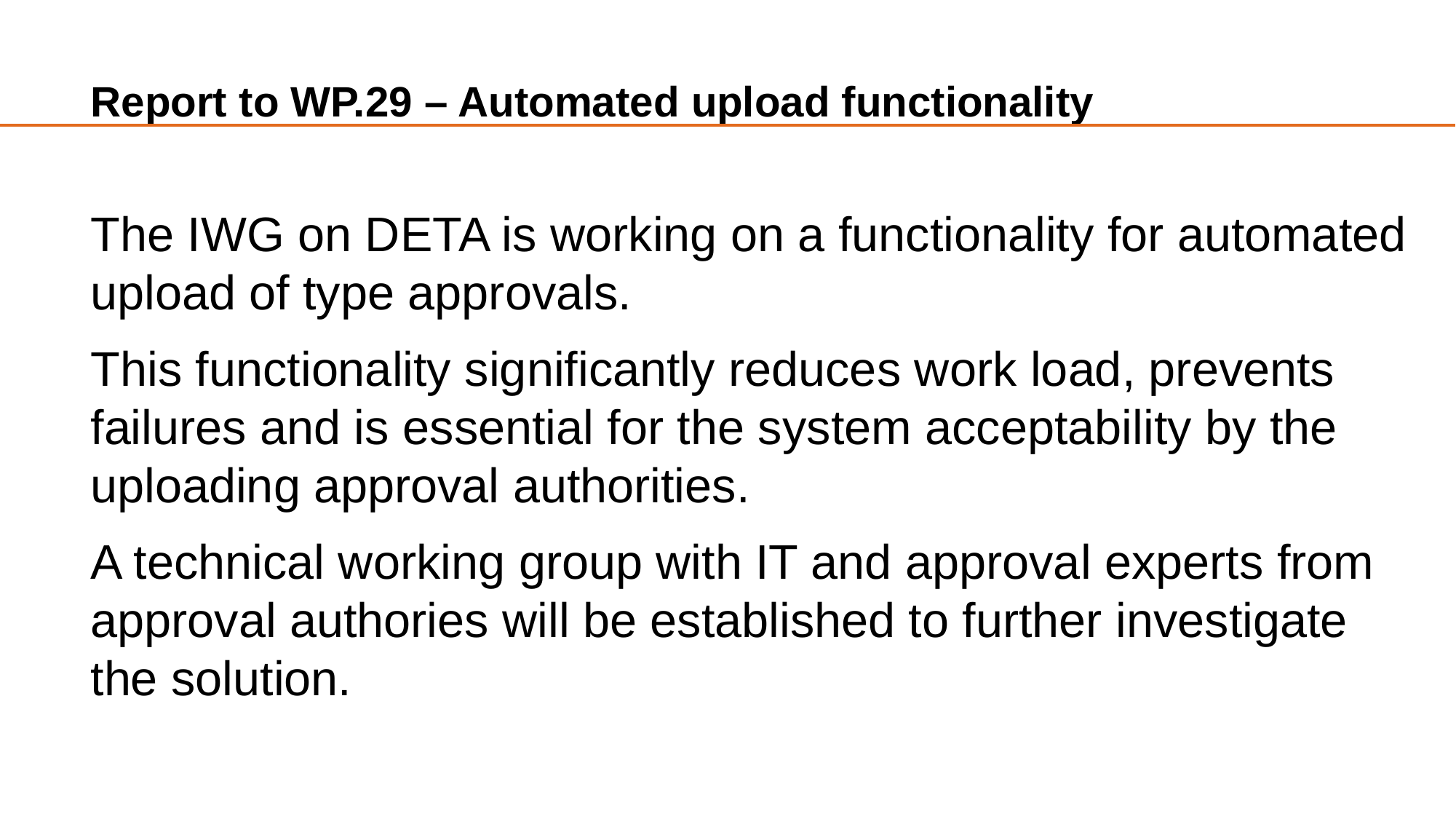

# Report to WP.29 – Automated upload functionality
The IWG on DETA is working on a functionality for automated upload of type approvals.
This functionality significantly reduces work load, prevents failures and is essential for the system acceptability by the uploading approval authorities.
A technical working group with IT and approval experts from approval authories will be established to further investigate the solution.

7